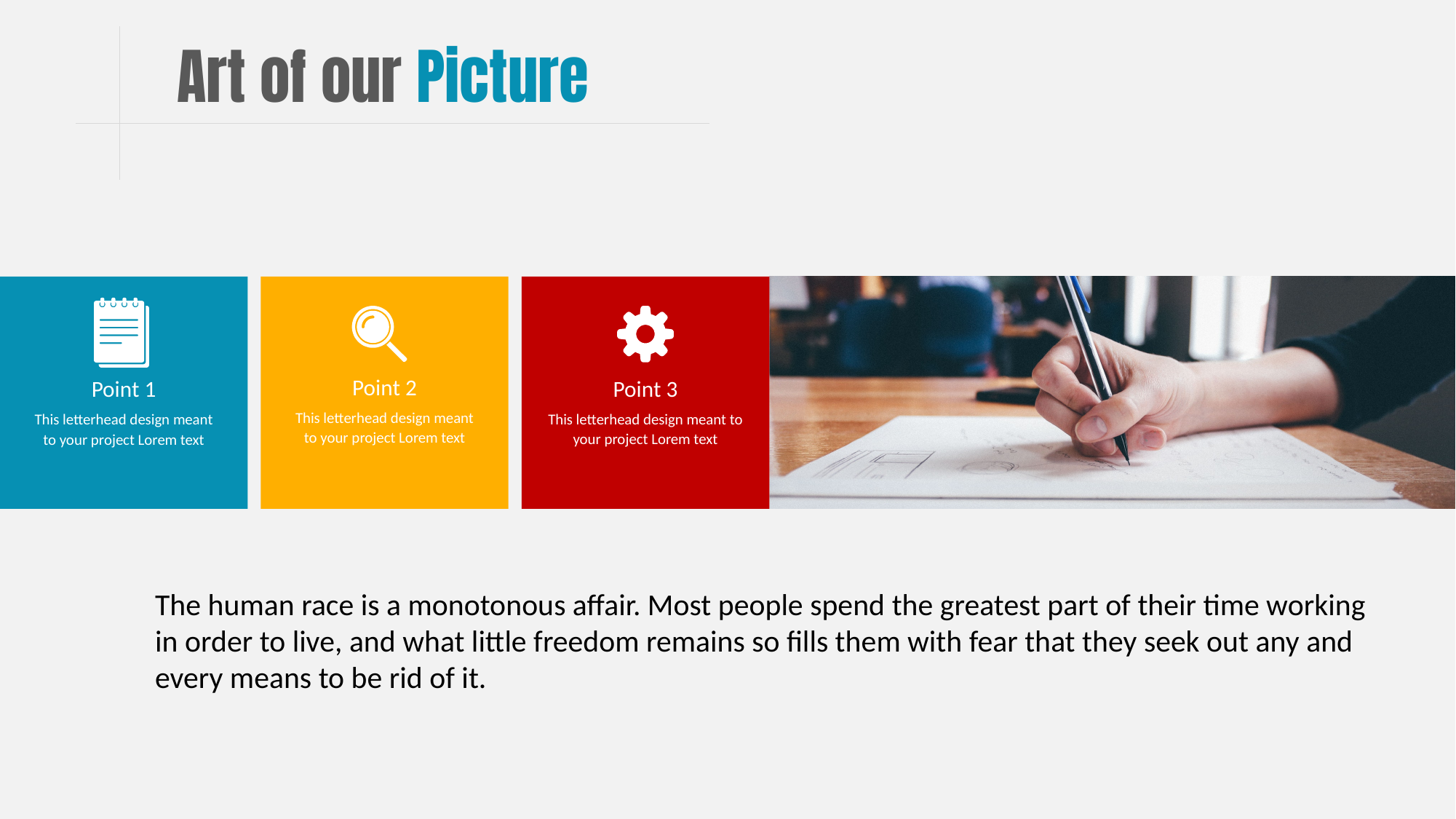

Art of our Picture

Point 2
Point 3
Point 1
This letterhead design meant to your project Lorem text
This letterhead design meant to your project Lorem text
This letterhead design meant to your project Lorem text
The human race is a monotonous affair. Most people spend the greatest part of their time working in order to live, and what little freedom remains so fills them with fear that they seek out any and every means to be rid of it.